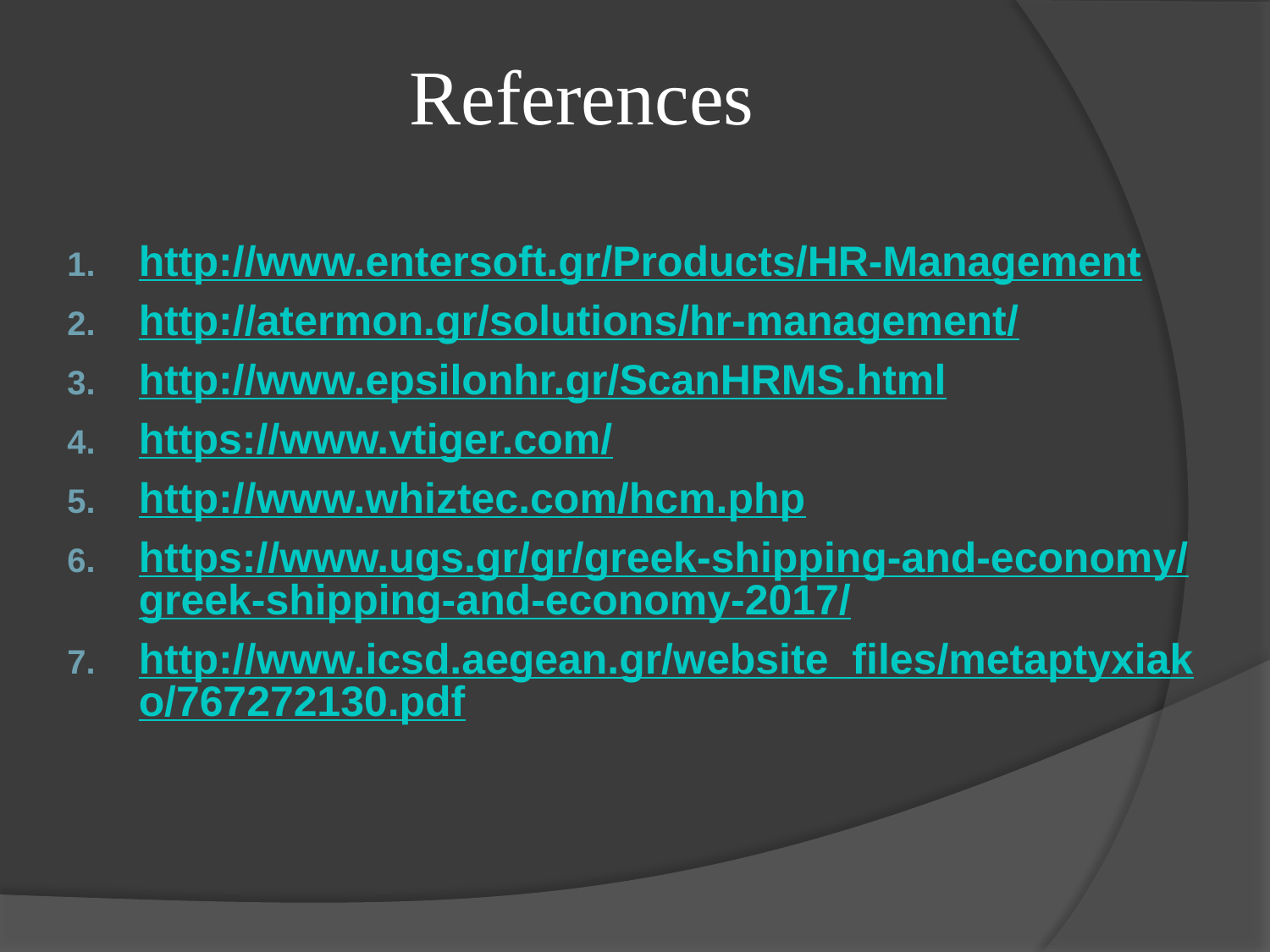

# References
http://www.entersoft.gr/Products/HR-Management
http://atermon.gr/solutions/hr-management/
http://www.epsilonhr.gr/ScanHRMS.html
https://www.vtiger.com/
http://www.whiztec.com/hcm.php
https://www.ugs.gr/gr/greek-shipping-and-economy/greek-shipping-and-economy-2017/
http://www.icsd.aegean.gr/website_files/metaptyxiako/767272130.pdf